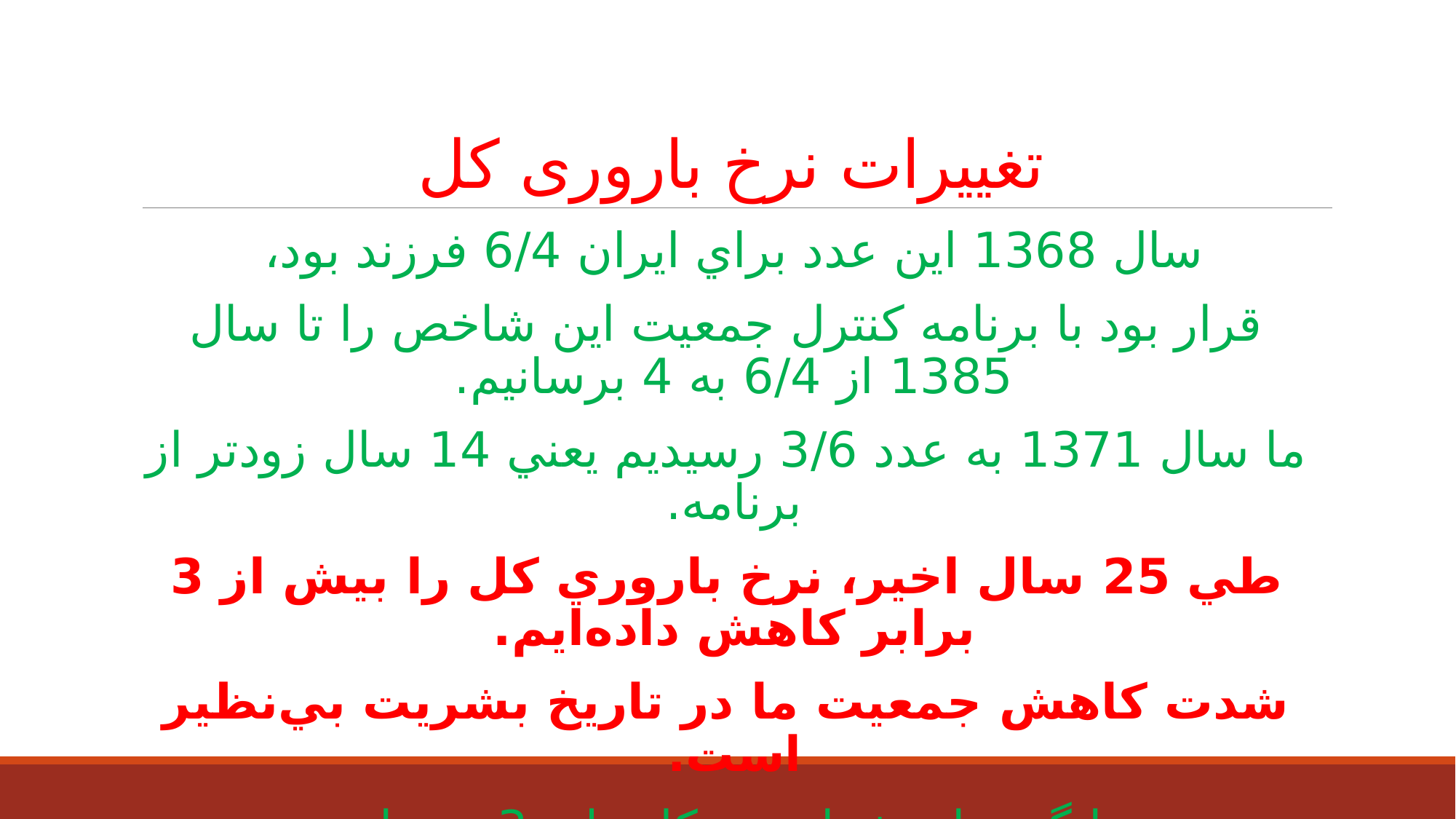

# تغییرات نرخ باروری کل
سال 1368 اين عدد براي ايران 6/4 فرزند بود،
قرار بود با برنامه كنترل جمعيت اين شاخص را تا سال 1385 از 6/4 به 4 برسانيم.
ما سال 1371 به عدد 3/6 رسيديم يعني 14 سال زودتر از برنامه.
طي 25 سال اخير، نرخ باروري كل را بیش از 3 برابر كاهش داده‌ايم.
شدت كاهش جمعيت ما در تاريخ بشريت بي‌نظير است.
در همسايگي ما نرخ باروري كل طي 3 دهه اخير رو به كاهش بوده ولي نه به شدت ما،
مثلاً تركيه از 3/6 به 2/1 وعربستان از 5/5 به 2/9 رسيده است.